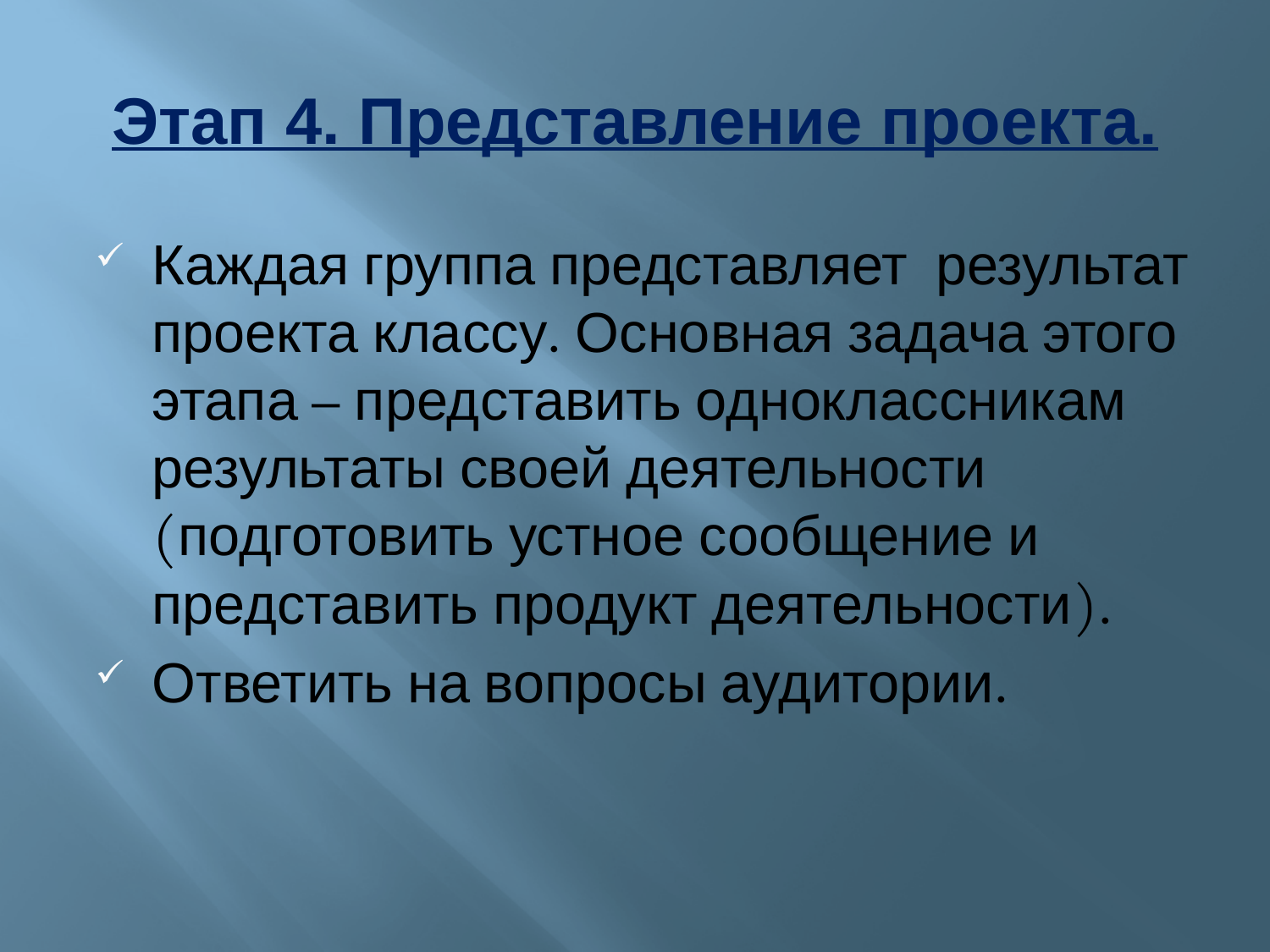

# Этап 4. Представление проекта.
Каждая группа представляет  результат проекта классу. Основная задача этого этапа – представить одноклассникам результаты своей деятельности (подготовить устное сообщение и представить продукт деятельности).
Ответить на вопросы аудитории.